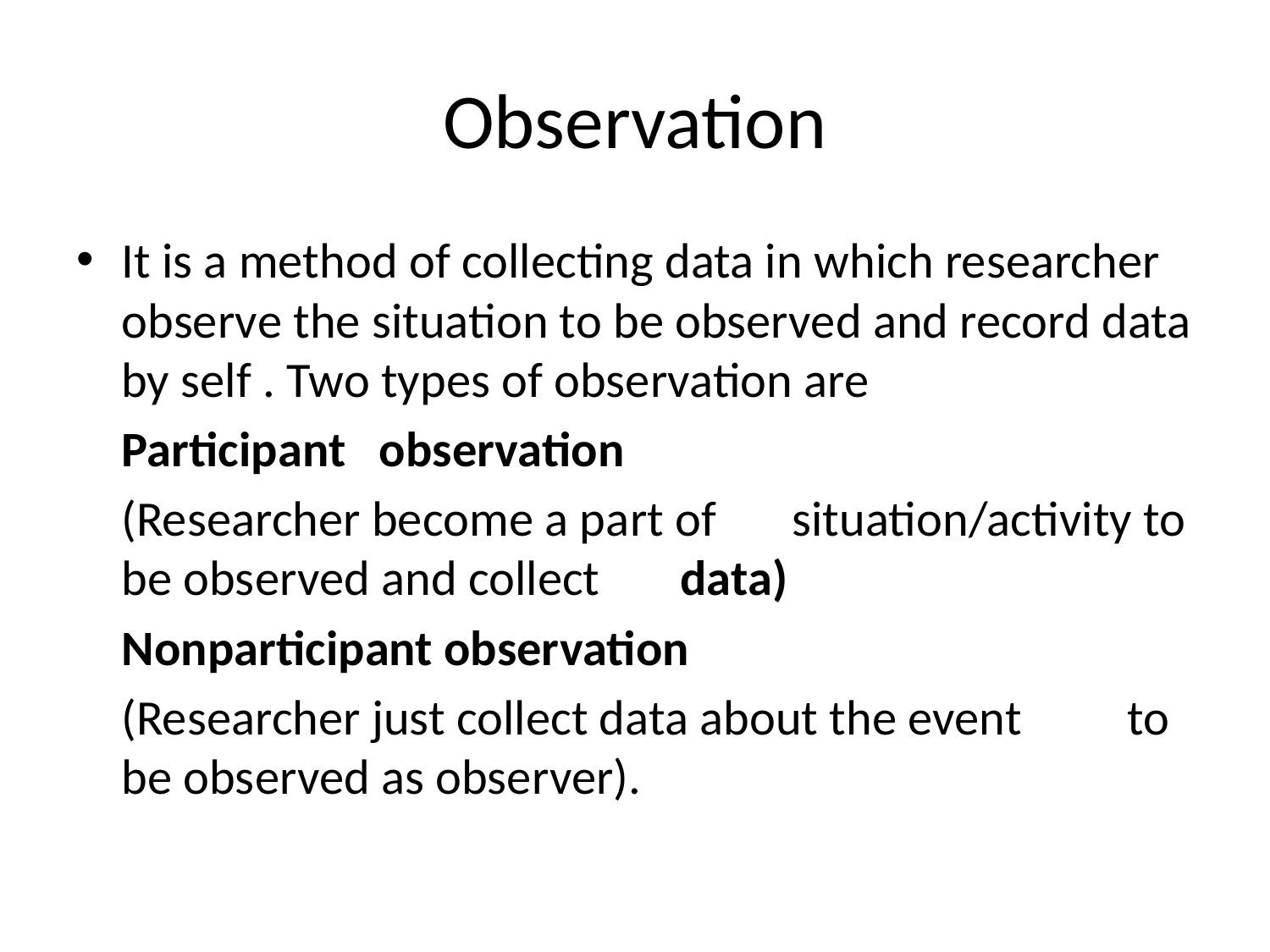

# Observation
It is a method of collecting data in which researcher observe the situation to be observed and record data by self . Two types of observation are
	Participant   observation
		(Researcher become a part of 		situation/activity to be observed and collect 	data)
	Nonparticipant observation
		(Researcher just collect data about the event 	to be observed as observer).